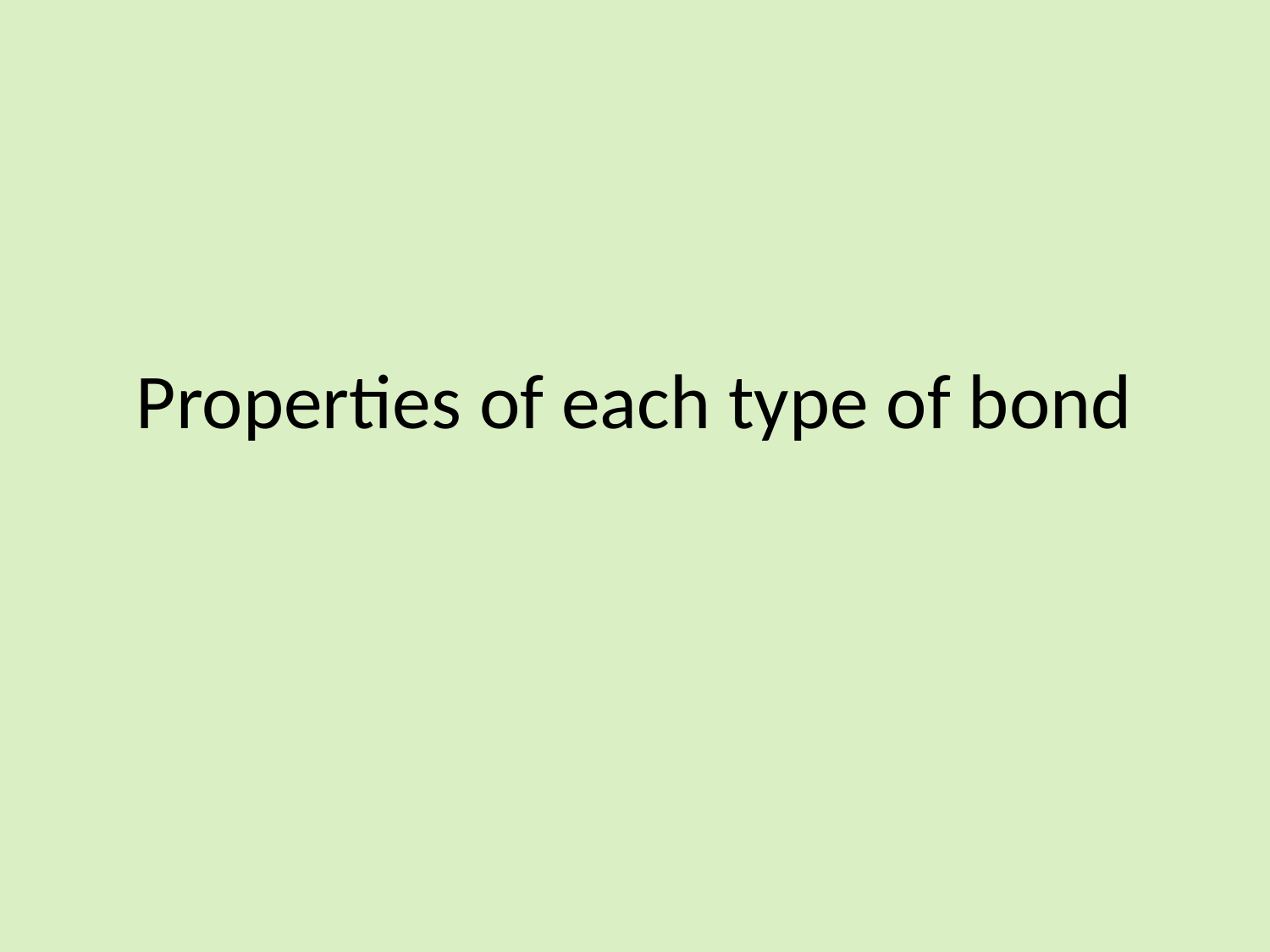

# Properties of each type of bond